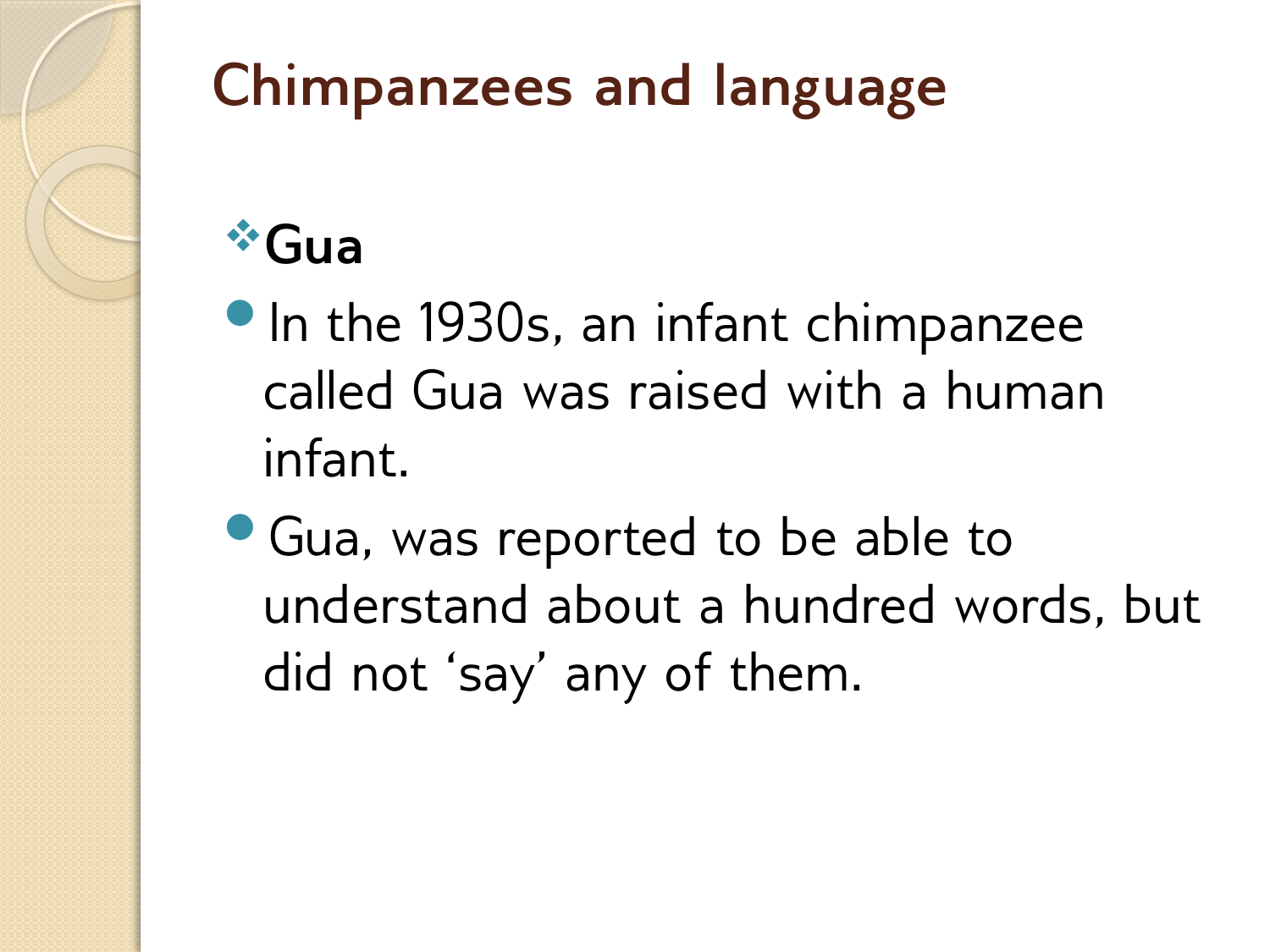

# Chimpanzees and language
Gua
In the 1930s, an infant chimpanzee called Gua was raised with a human infant.
Gua, was reported to be able to understand about a hundred words, but did not ‘say’ any of them.